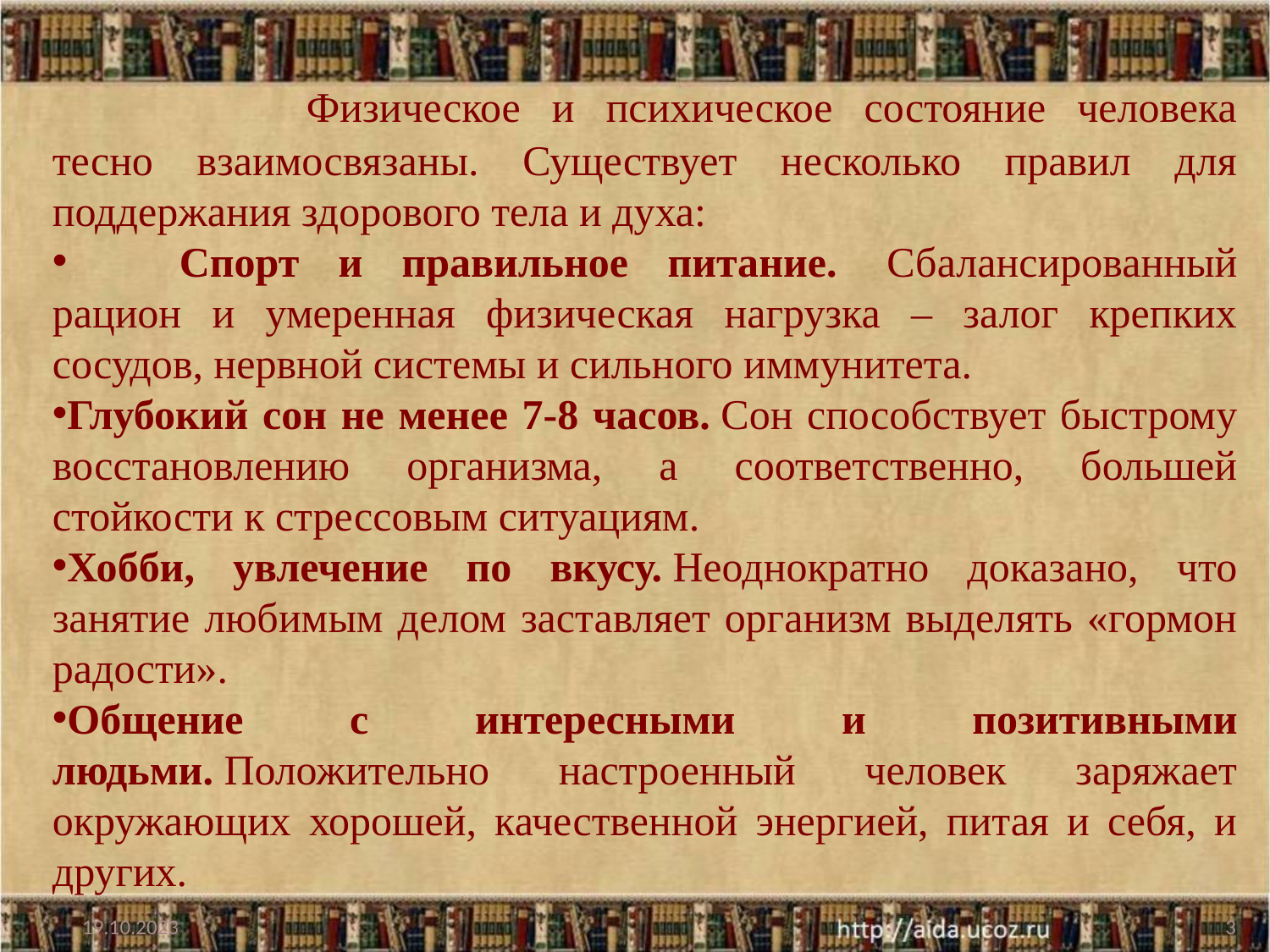

Физическое и психическое состояние человека тесно взаимосвязаны. Существует несколько правил для поддержания здорового тела и духа:
	Спорт и правильное питание.  Сбалансированный рацион и умеренная физическая нагрузка – залог крепких сосудов, нервной системы и сильного иммунитета.
Глубокий сон не менее 7-8 часов. Сон способствует быстрому восстановлению организма, а соответственно, большей стойкости к стрессовым ситуациям.
Хобби, увлечение по вкусу. Неоднократно доказано, что занятие любимым делом заставляет организм выделять «гормон радости».
Общение с интересными и позитивными людьми. Положительно настроенный человек заряжает окружающих хорошей, качественной энергией, питая и себя, и других.

19.10.2023
3